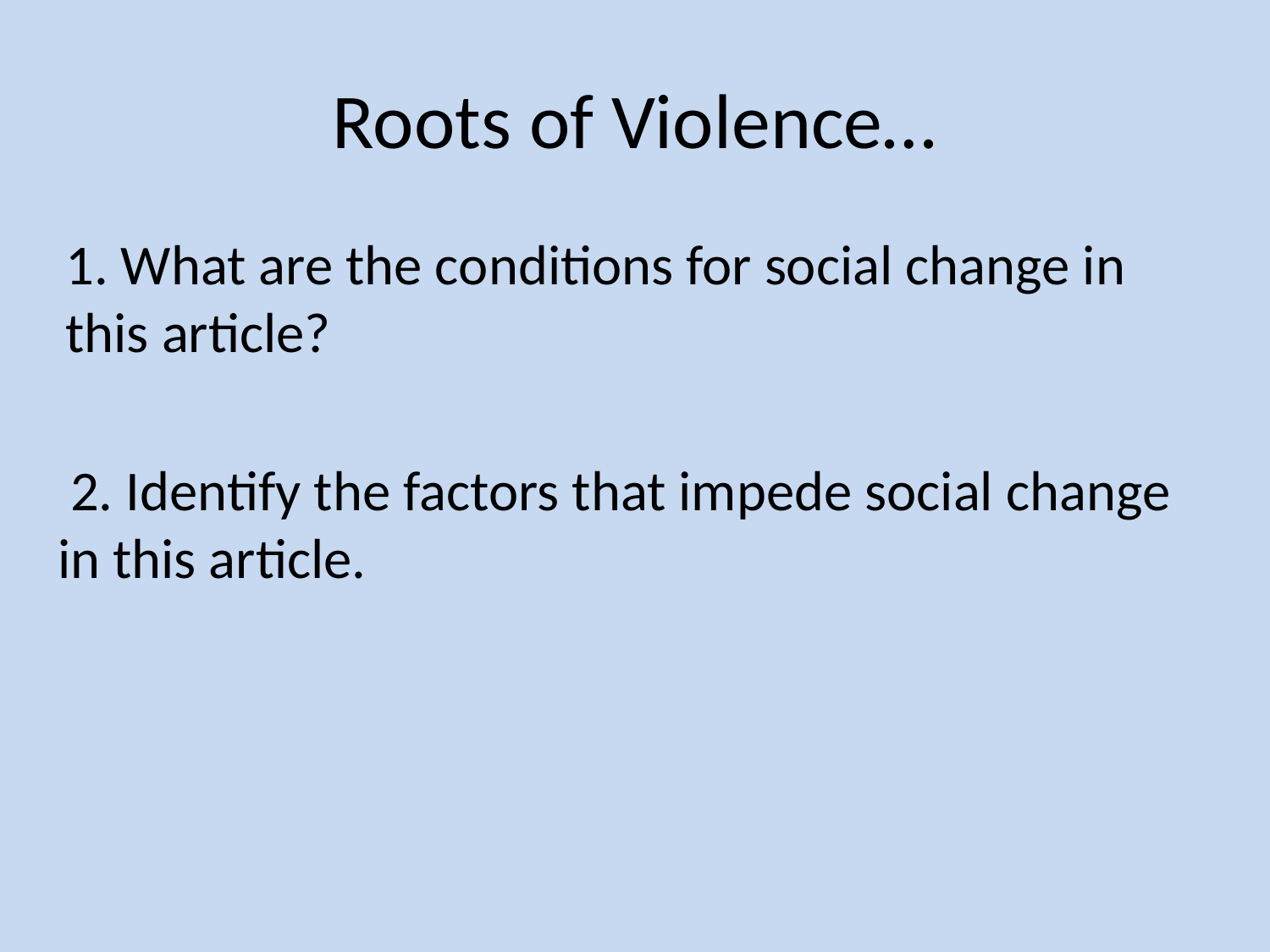

# Roots of Violence…
1. What are the conditions for social change in this article?

 2. Identify the factors that impede social change in this article.